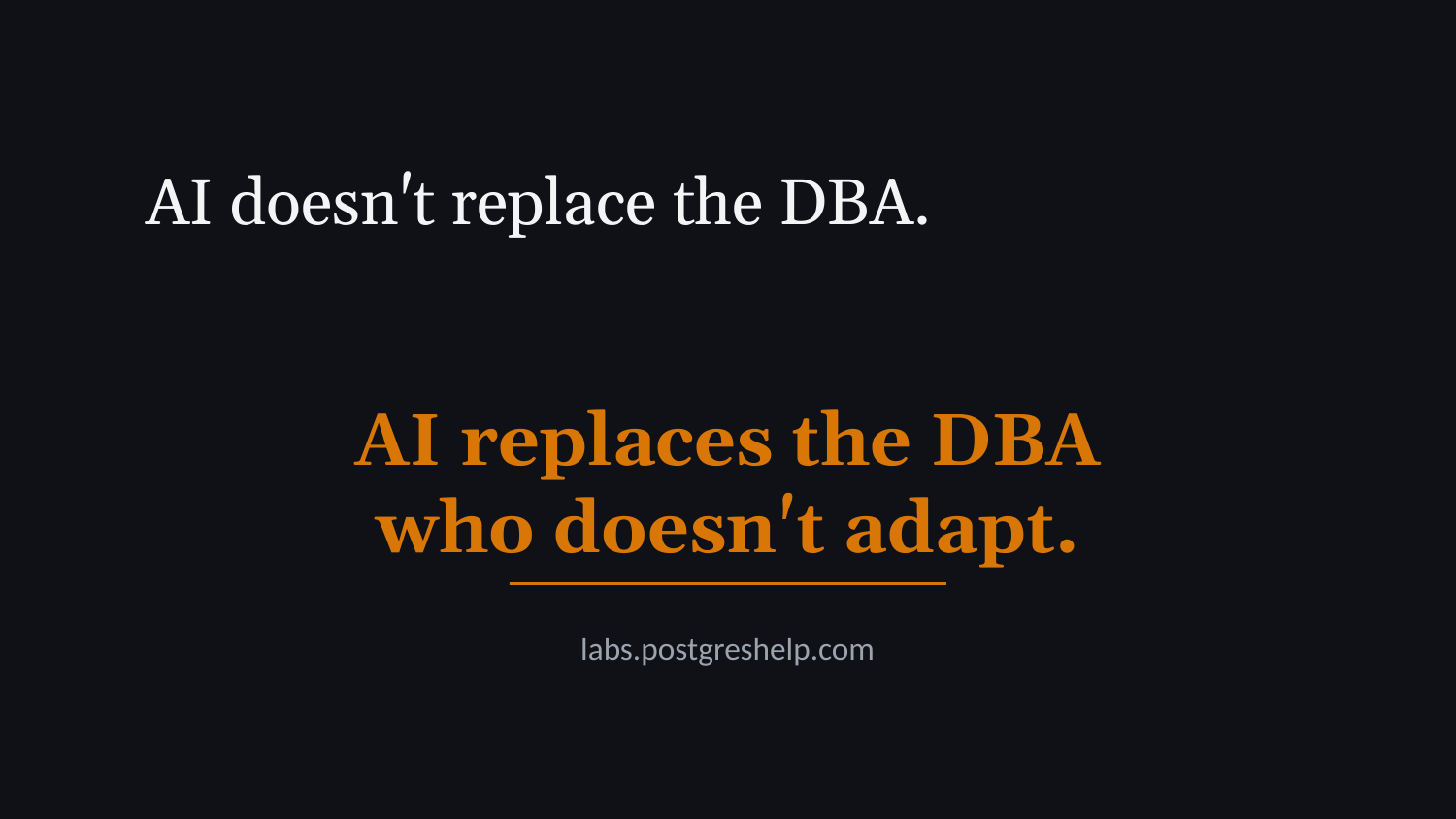

AI doesn't replace the DBA.

AI replaces the DBA
who doesn't adapt.

labs.postgreshelp.com